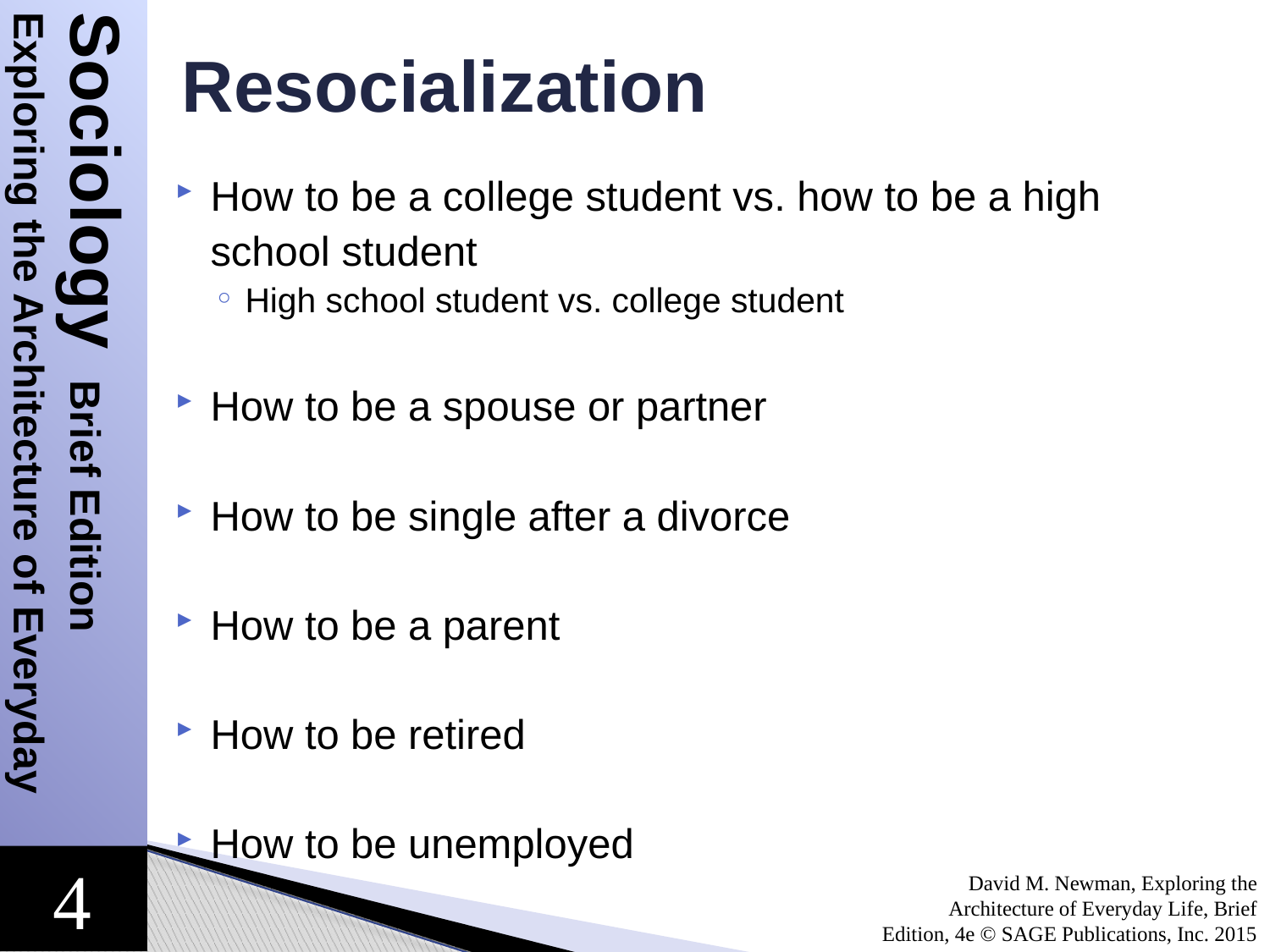

# Resocialization
How to be a college student vs. how to be a high school student
High school student vs. college student

How to be a spouse or partner

How to be single after a divorce

How to be a parent

How to be retired

How to be unemployed
David M. Newman, Exploring the Architecture of Everyday Life, Brief Edition, 4e © SAGE Publications, Inc. 2015